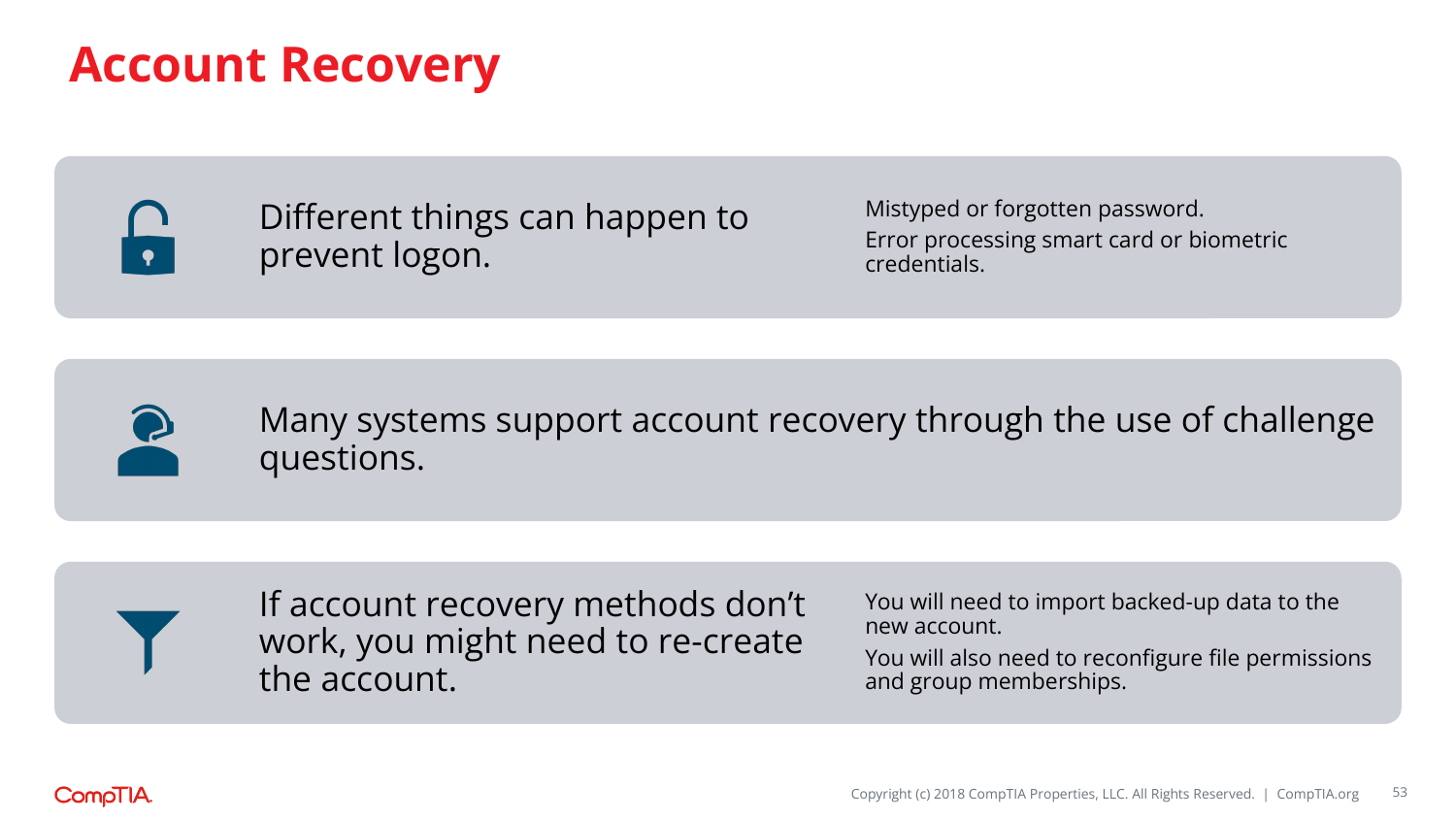

# Account Recovery
Different things can happen to prevent logon.
Mistyped or forgotten password.
Error processing smart card or biometric credentials.
Many systems support account recovery through the use of challenge questions.
If account recovery methods don’t work, you might need to re-create the account.
You will need to import backed-up data to the new account.
You will also need to reconfigure file permissions and group memberships.
53